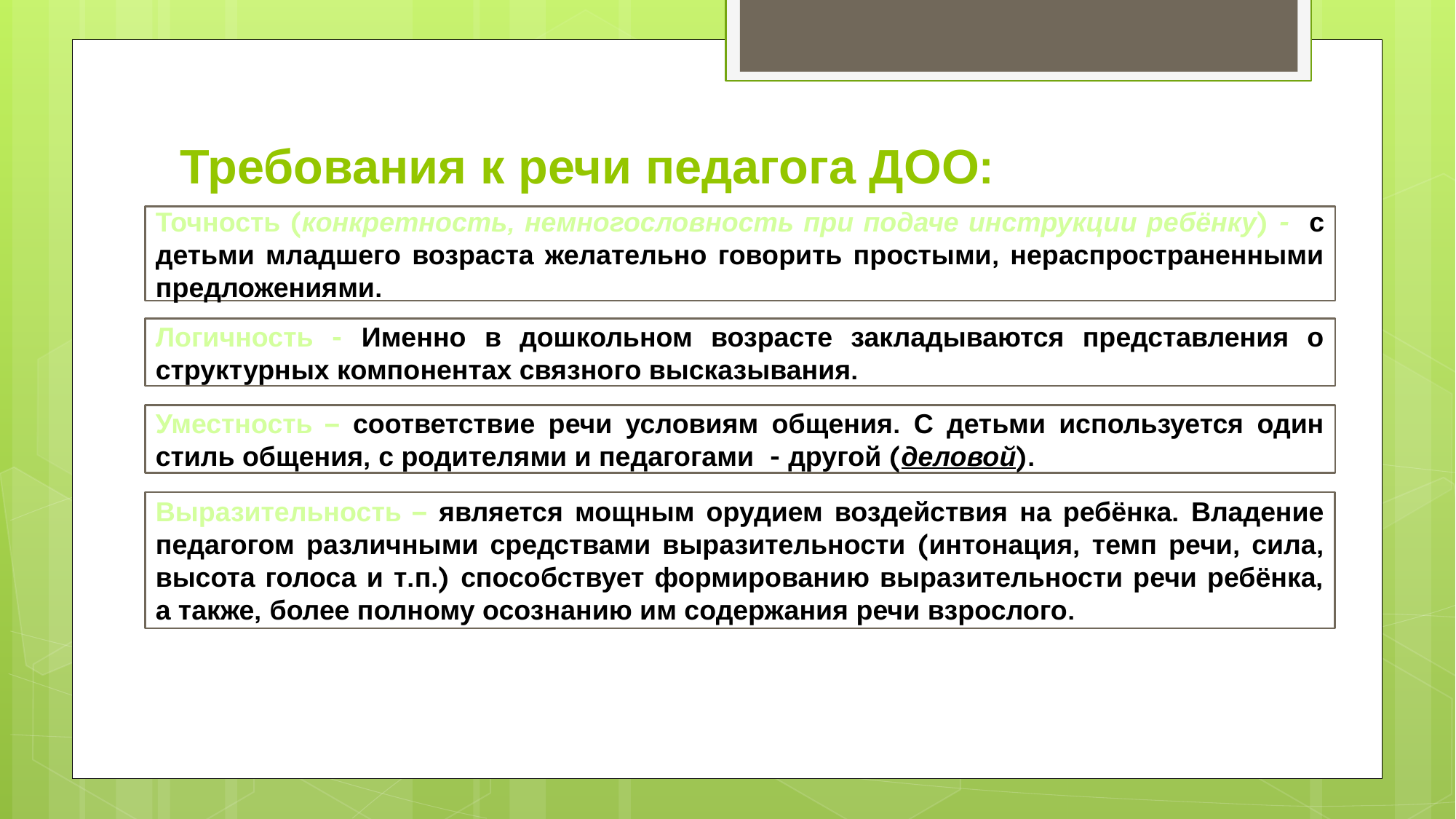

# Требования к речи педагога ДОО:
Точность (конкретность, немногословность при подаче инструкции ребёнку) -  с детьми младшего возраста желательно говорить простыми, нераспространенными предложениями.
Логичность - Именно в дошкольном возрасте закладываются представления о структурных компонентах связного высказывания.
Уместность – соответствие речи условиям общения. С детьми используется один стиль общения, с родителями и педагогами  - другой (деловой).
Выразительность – является мощным орудием воздействия на ребёнка. Владение педагогом различными средствами выразительности (интонация, темп речи, сила, высота голоса и т.п.) способствует формированию выразительности речи ребёнка, а также, более полному осознанию им содержания речи взрослого.